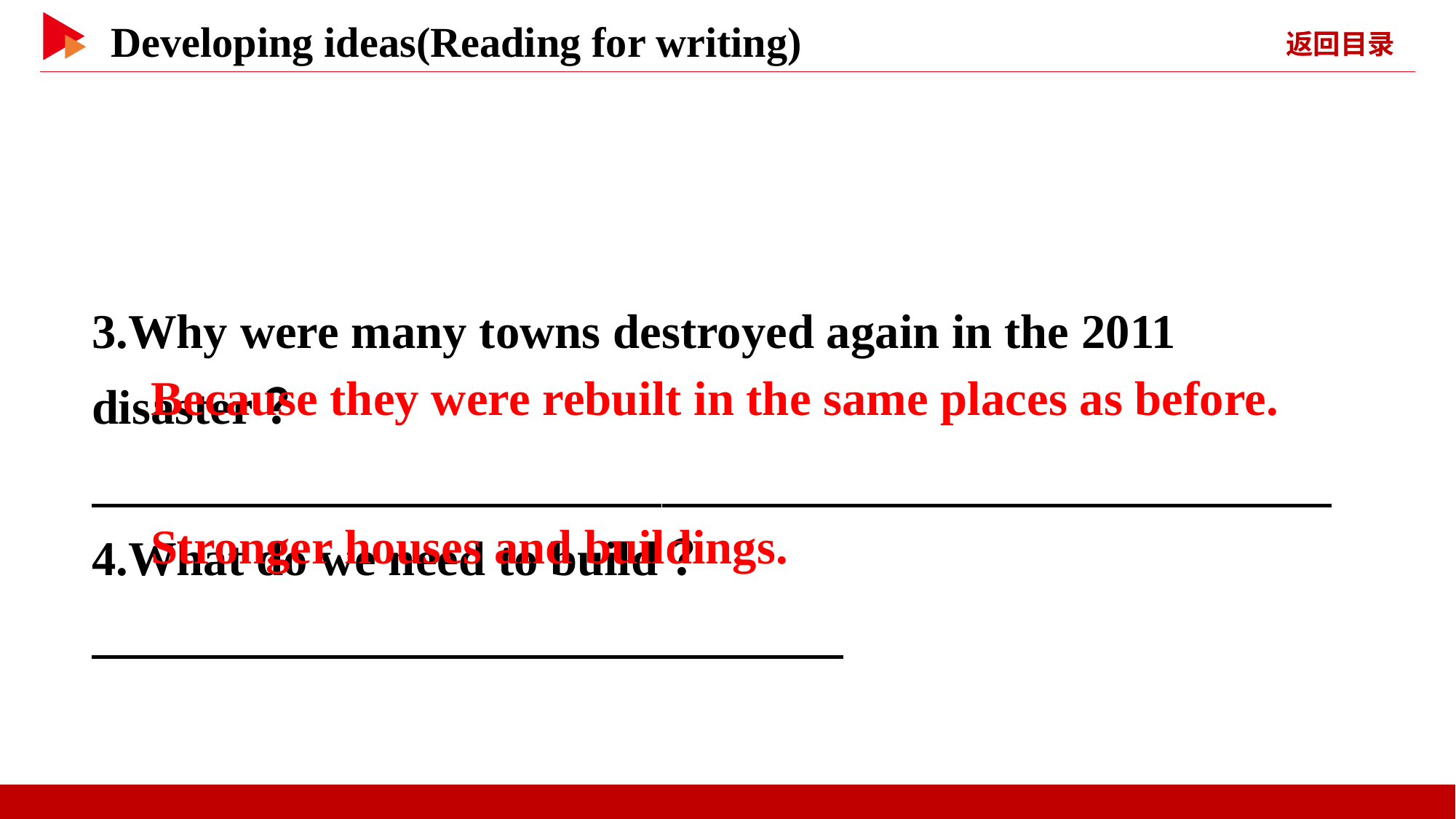

3.Why were many towns destroyed again in the 2011 disaster？

4.What do we need to build？

　Because they were rebuilt in the same places as before.
　Stronger houses and buildings.